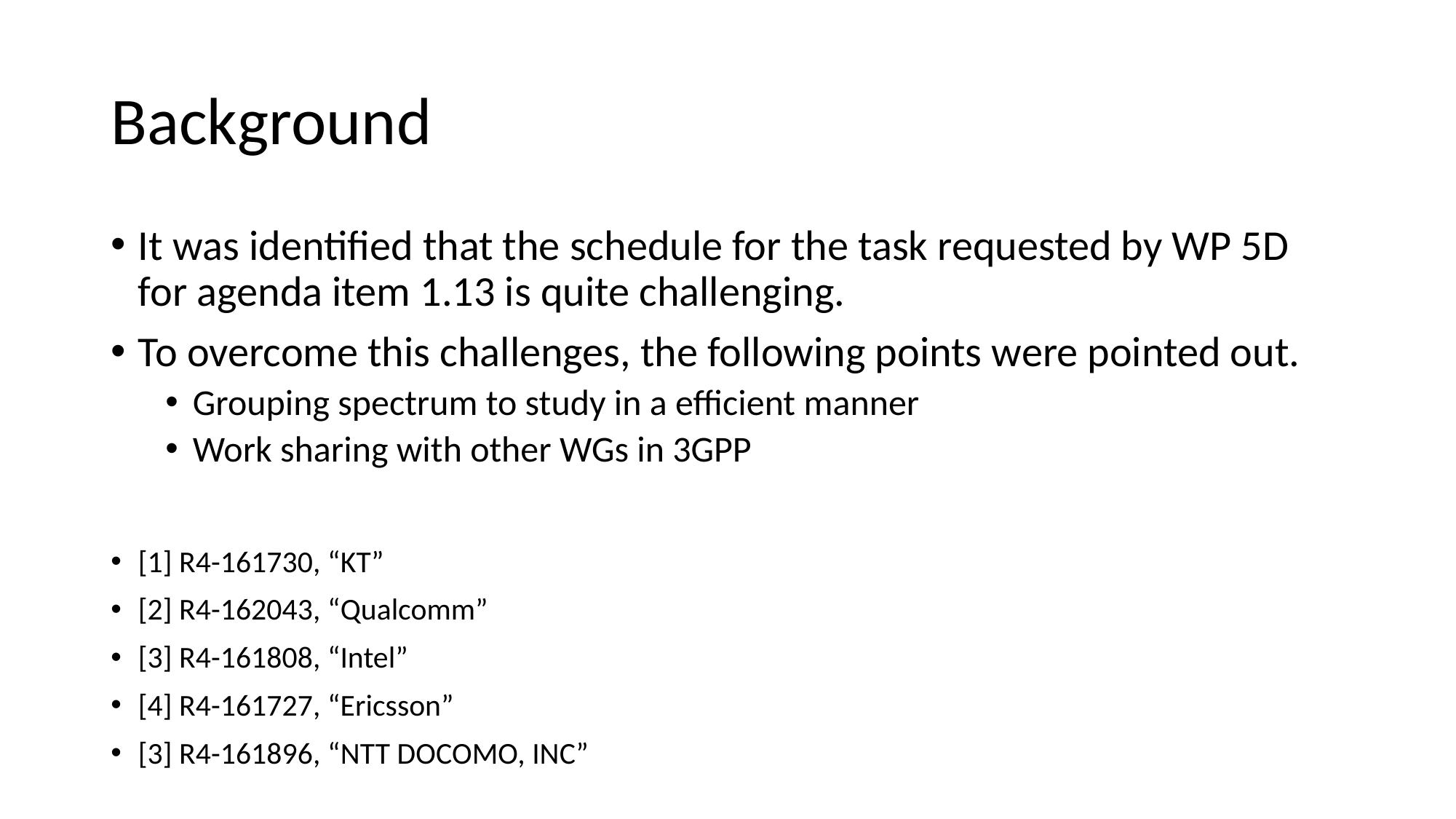

# Background
It was identified that the schedule for the task requested by WP 5D for agenda item 1.13 is quite challenging.
To overcome this challenges, the following points were pointed out.
Grouping spectrum to study in a efficient manner
Work sharing with other WGs in 3GPP

[1] R4-161730, “KT”
[2] R4-162043, “Qualcomm”
[3] R4-161808, “Intel”
[4] R4-161727, “Ericsson”
[3] R4-161896, “NTT DOCOMO, INC”